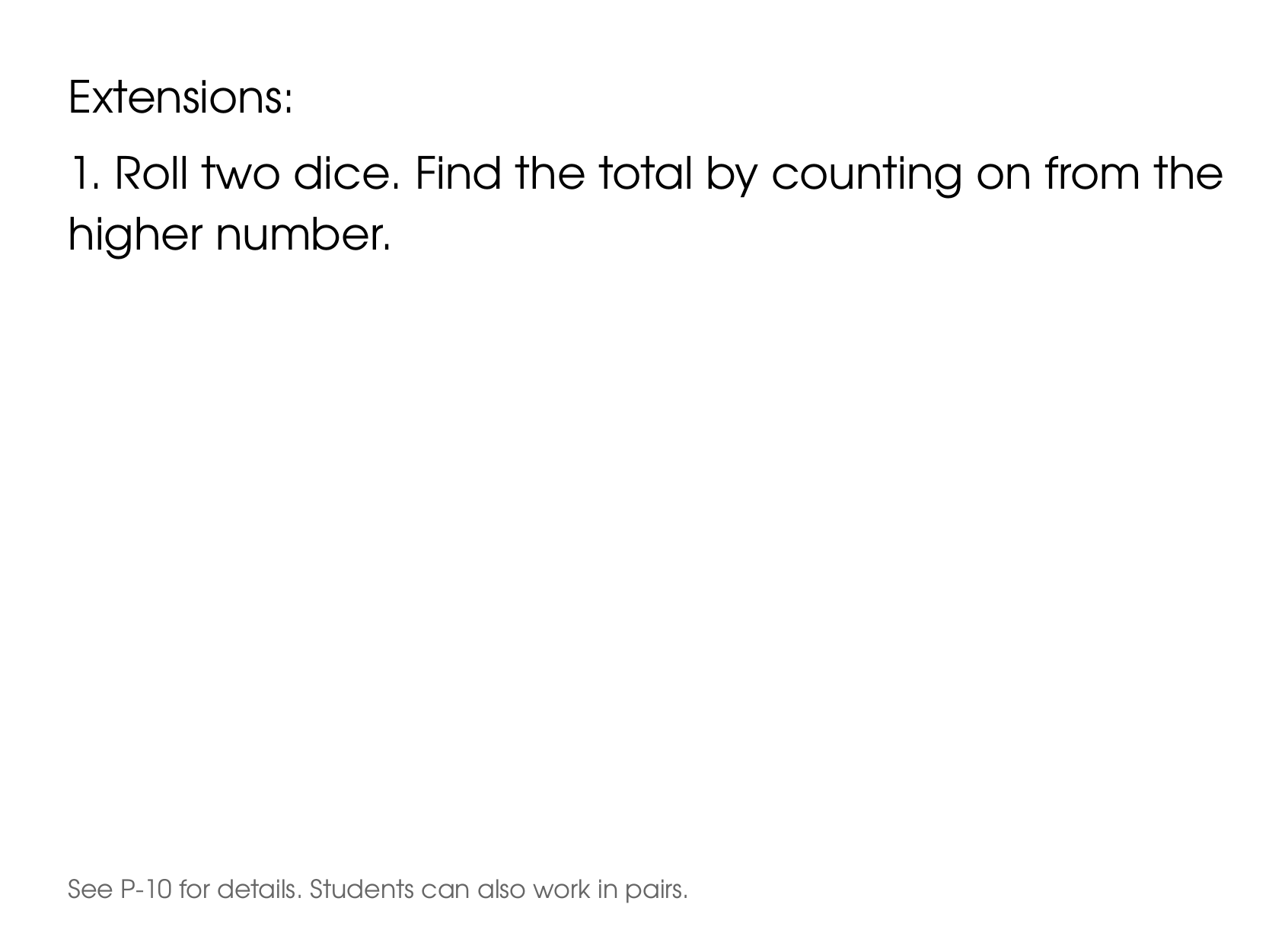

Extensions:
1. Roll two dice. Find the total by counting on from the higher number.
See P-10 for details. Students can also work in pairs.